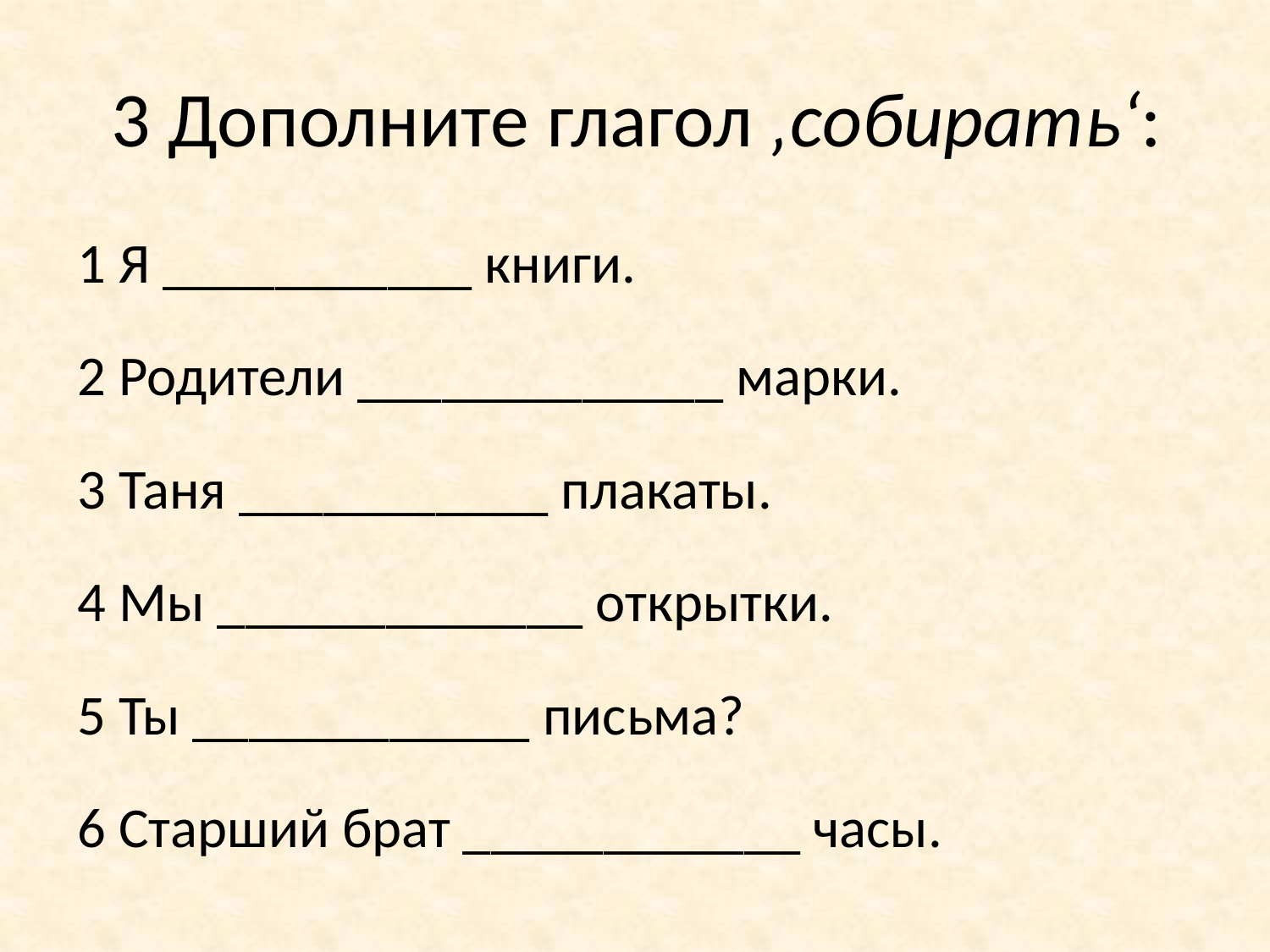

# 3 Дополните глагол ‚собирать‘:
1 Я ___________ книги.
2 Родители _____________ марки.
3 Таня ___________ плакаты.
4 Мы _____________ открытки.
5 Ты ____________ письма?
6 Старший брат ____________ часы.